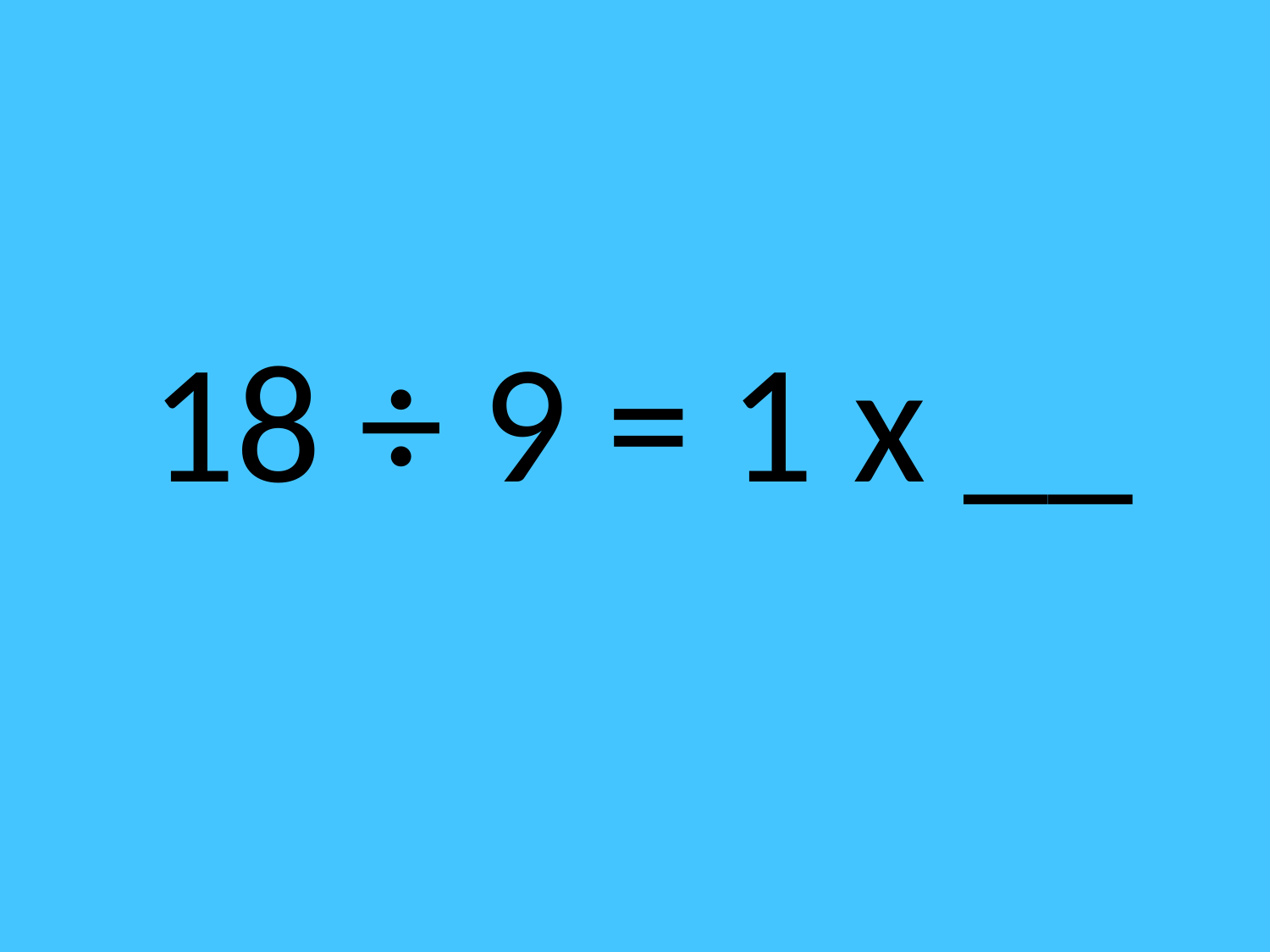

18 ÷ 9 = 1 x __